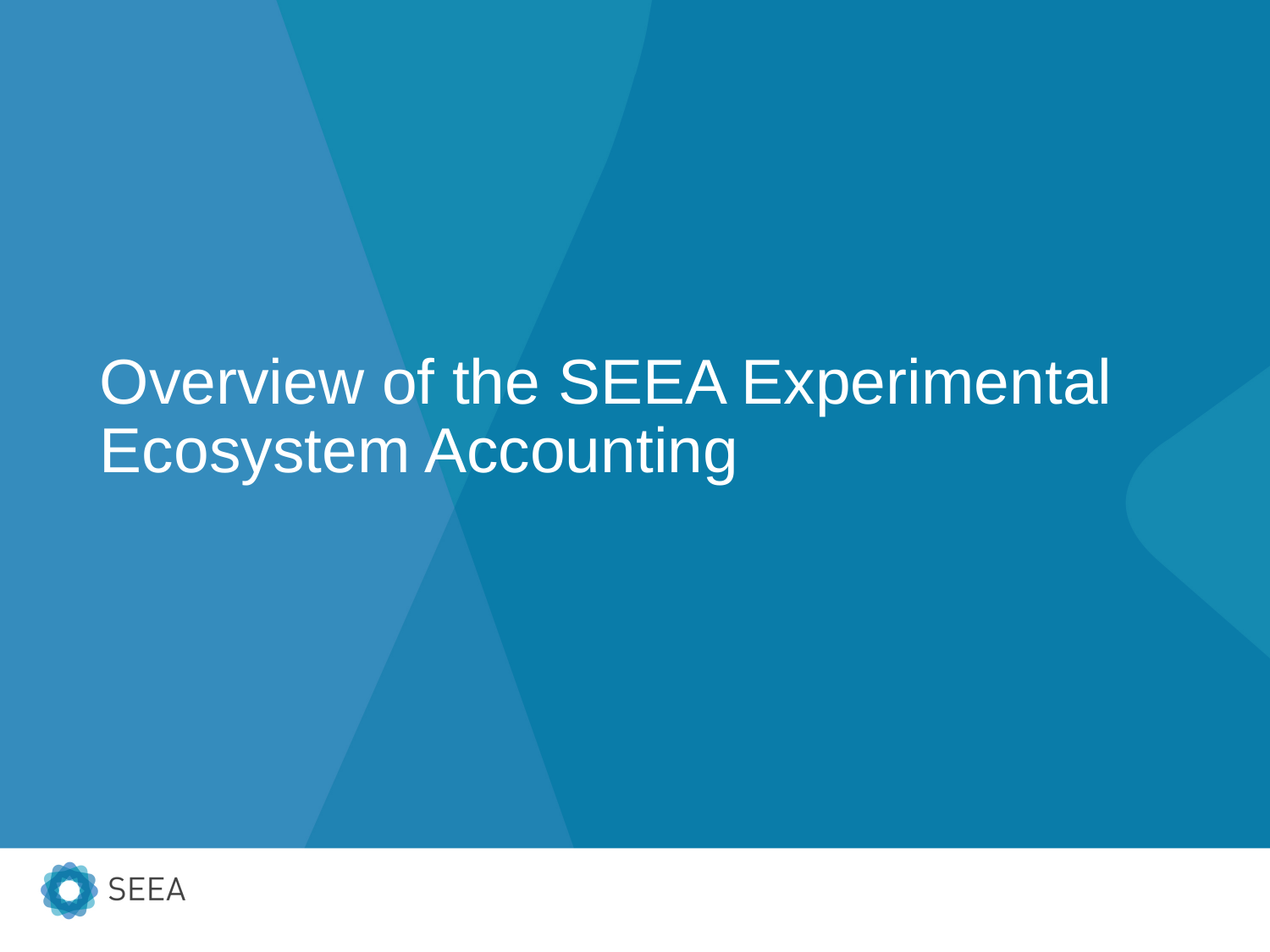

# Overview of the SEEA Experimental Ecosystem Accounting